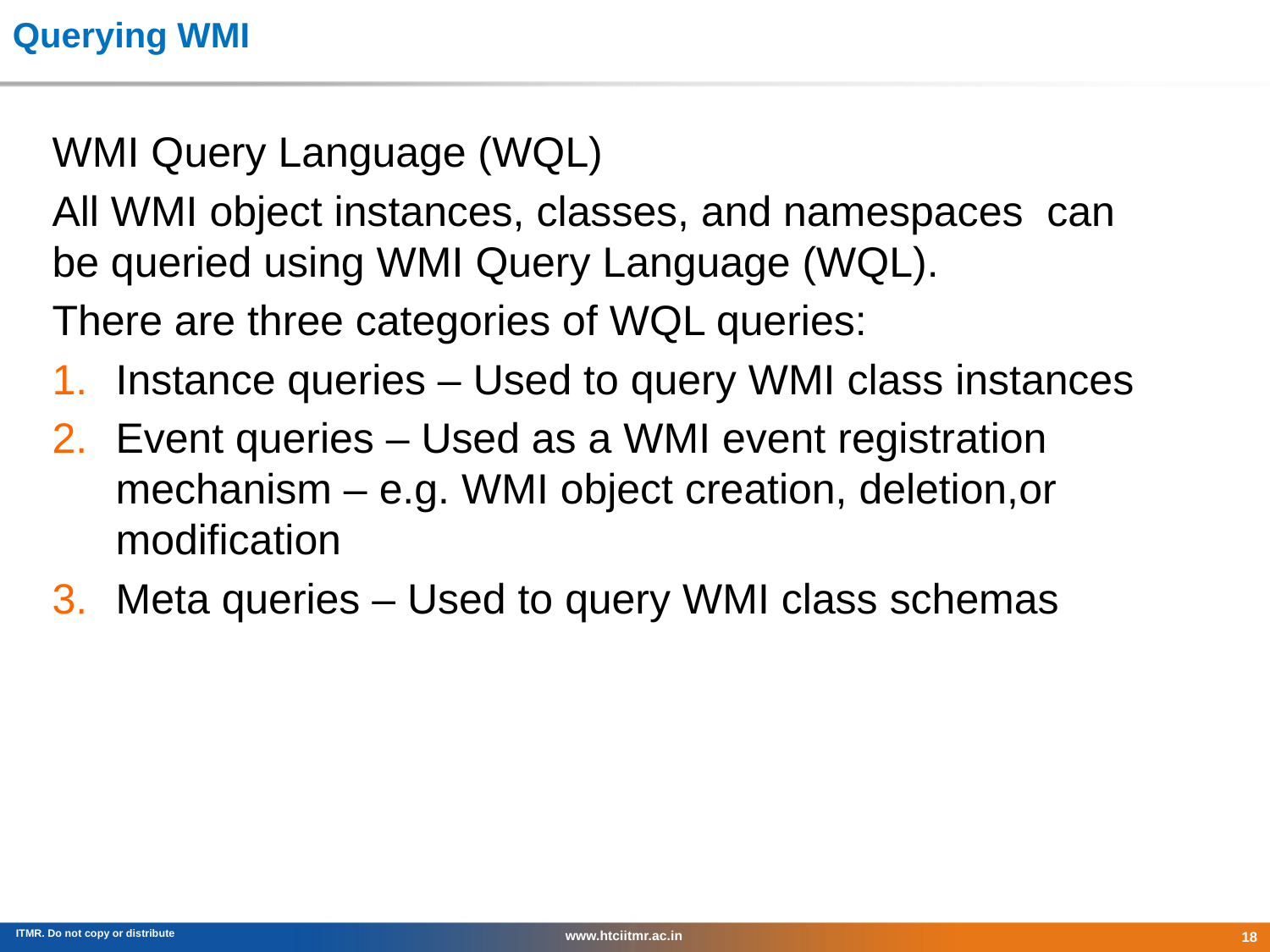

# Querying WMI
WMI Query Language (WQL)
All WMI object instances, classes, and namespaces  can be queried using WMI Query Language (WQL).
There are three categories of WQL queries:
Instance queries – Used to query WMI class instances
Event queries – Used as a WMI event registration mechanism – e.g. WMI object creation, deletion,or modification
Meta queries – Used to query WMI class schemas